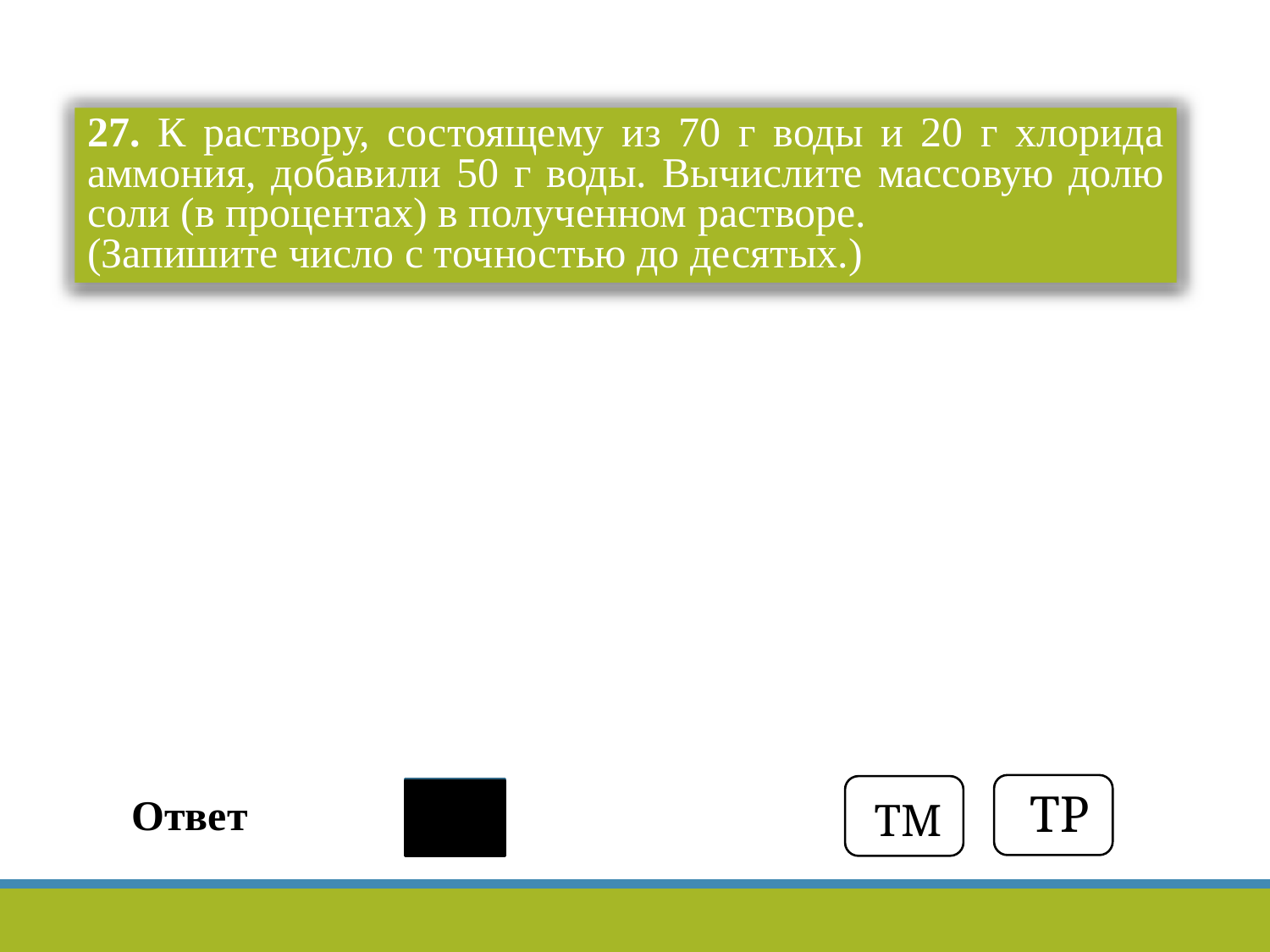

27. К раствору, состоящему из 70 г воды и 20 г хлорида аммония, добавили 50 г воды. Вычислите массовую долю соли (в процентах) в полученном растворе.
(Запишите число с точностью до десятых.)
ТР
ТМ
14,3

   Ответ